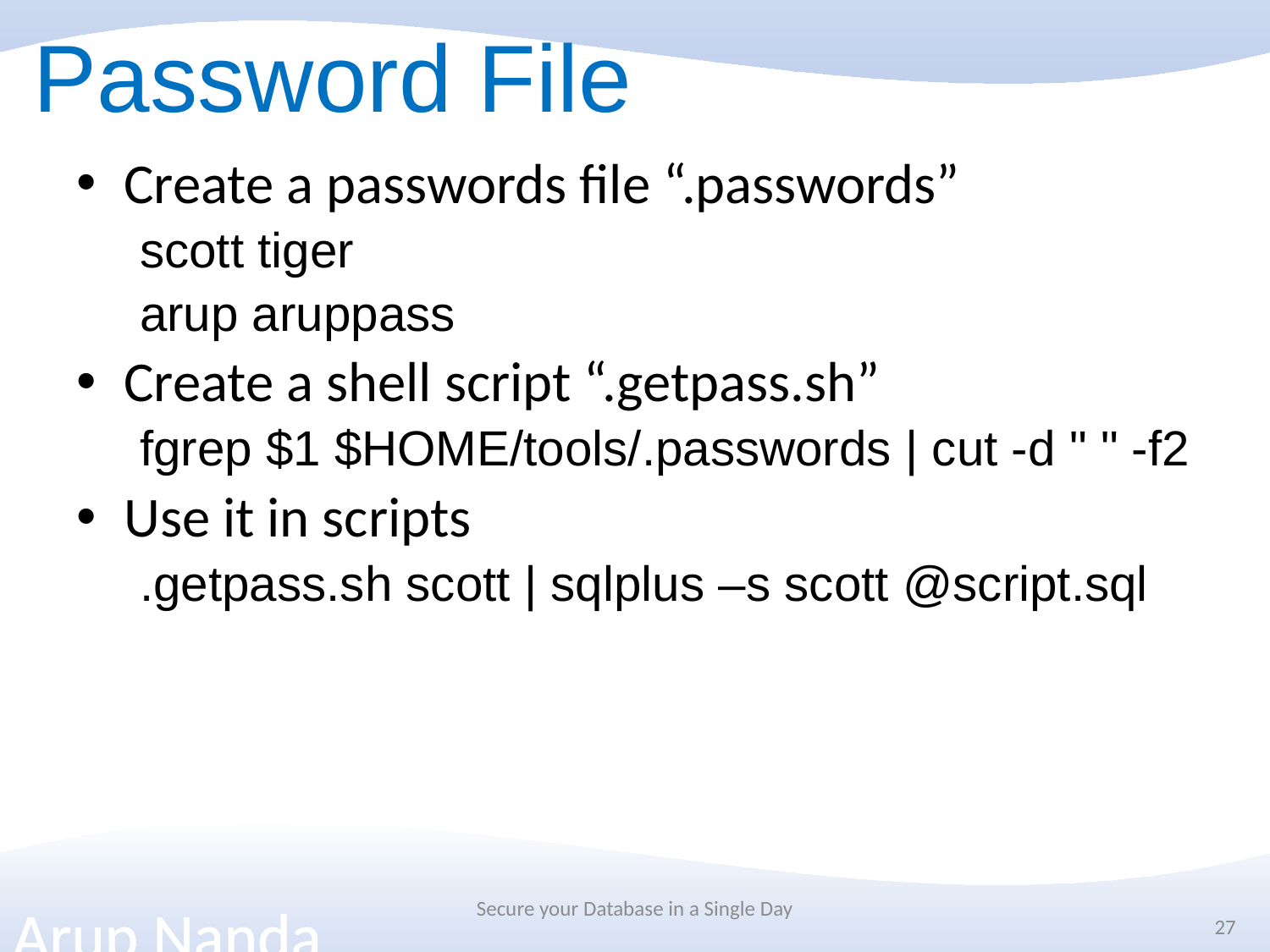

# Password File
Create a passwords file “.passwords”
scott tiger
arup aruppass
Create a shell script “.getpass.sh”
fgrep $1 $HOME/tools/.passwords | cut -d " " -f2
Use it in scripts
.getpass.sh scott | sqlplus –s scott @script.sql
Secure your Database in a Single Day
27